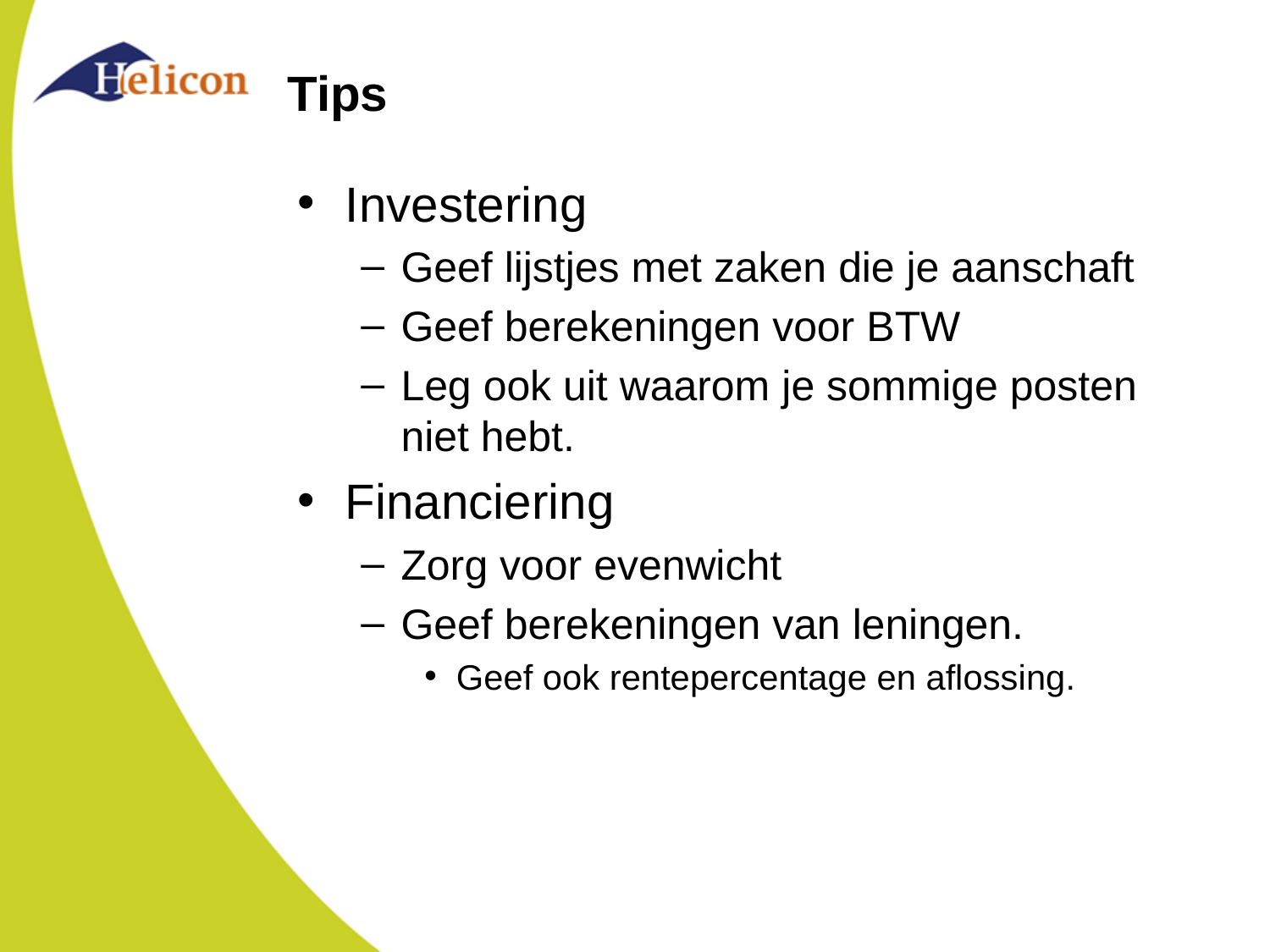

# Tips
Investering
Geef lijstjes met zaken die je aanschaft
Geef berekeningen voor BTW
Leg ook uit waarom je sommige posten niet hebt.
Financiering
Zorg voor evenwicht
Geef berekeningen van leningen.
Geef ook rentepercentage en aflossing.